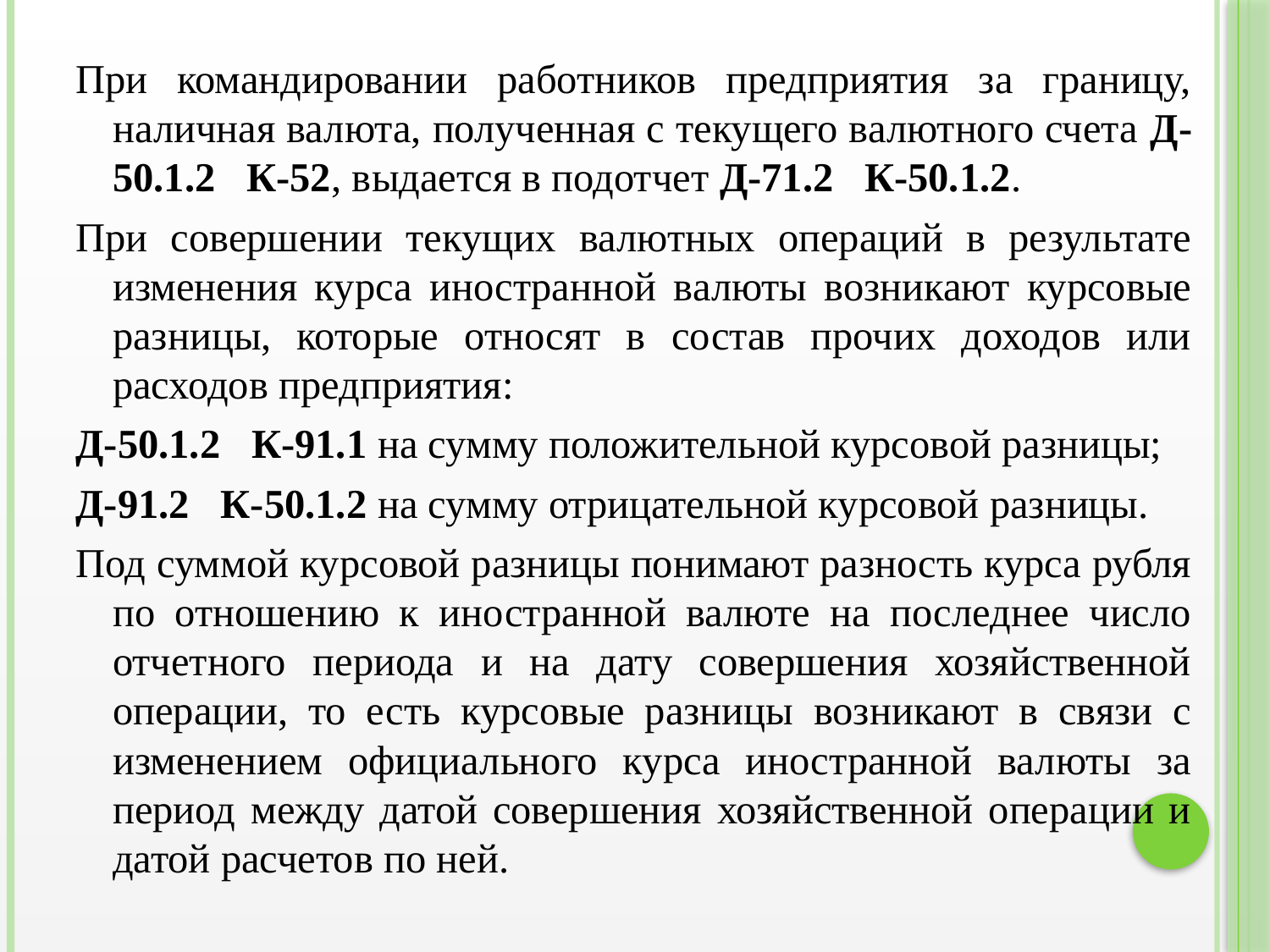

При командировании работников предприятия за границу, наличная валюта, полученная с текущего валютного счета Д-50.1.2   К-52, выдается в подотчет Д-71.2   К-50.1.2.
При совершении текущих валютных операций в результате изменения курса иностранной валюты возникают курсовые разницы, которые относят в состав прочих доходов или расходов предприятия:
Д-50.1.2   К-91.1 на сумму положительной курсовой разницы;
Д-91.2   К-50.1.2 на сумму отрицательной курсовой разницы.
Под суммой курсовой разницы понимают разность курса рубля по отношению к иностранной валюте на последнее число отчетного периода и на дату совершения хозяйственной операции, то есть курсовые разницы возникают в связи с изменением официального курса иностранной валюты за период между датой совершения хозяйственной операции и датой расчетов по ней.